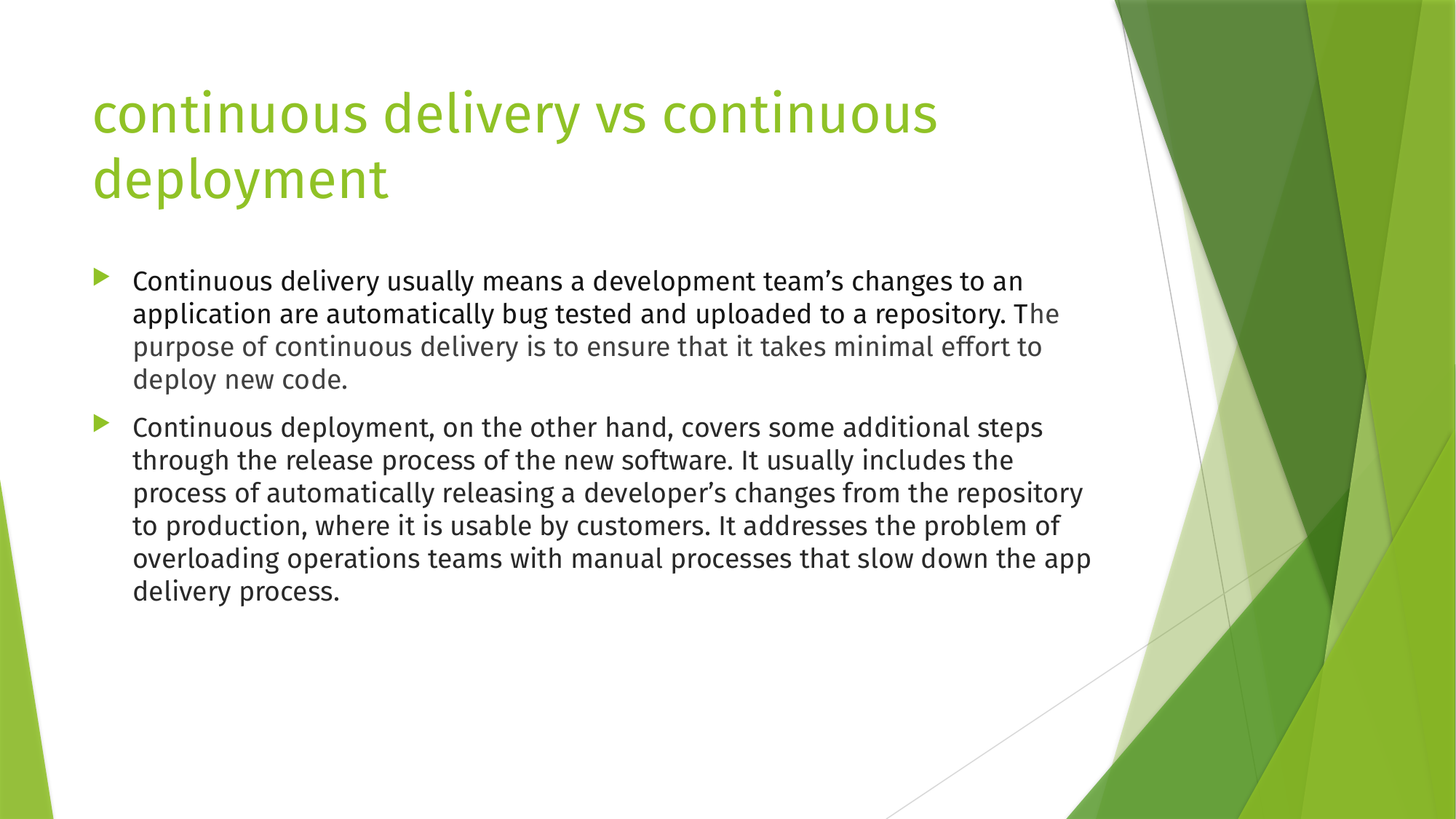

# continuous delivery vs continuous deployment
Continuous delivery usually means a development team’s changes to an application are automatically bug tested and uploaded to a repository. The purpose of continuous delivery is to ensure that it takes minimal effort to deploy new code.
Continuous deployment, on the other hand, covers some additional steps through the release process of the new software. It usually includes the process of automatically releasing a developer’s changes from the repository to production, where it is usable by customers. It addresses the problem of overloading operations teams with manual processes that slow down the app delivery process.